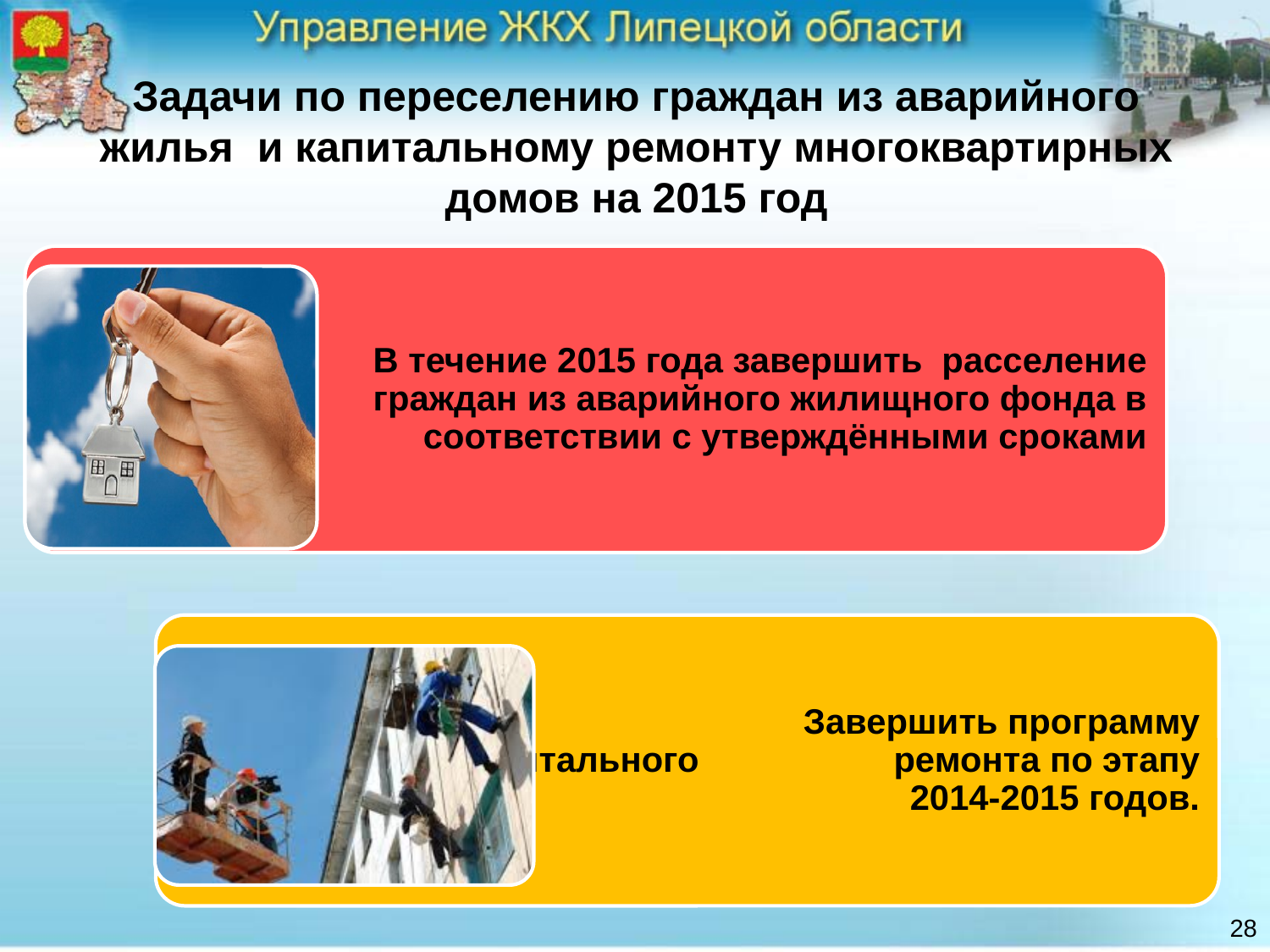

# Задачи по переселению граждан из аварийного жилья  и капитальному ремонту многоквартирных домов на 2015 год
В течение 2015 года завершить  расселение граждан из аварийного жилищного фонда в соответствии с утверждёнными сроками
             Завершить программу капитального                    ремонта по этапу 2014-2015 годов.
28